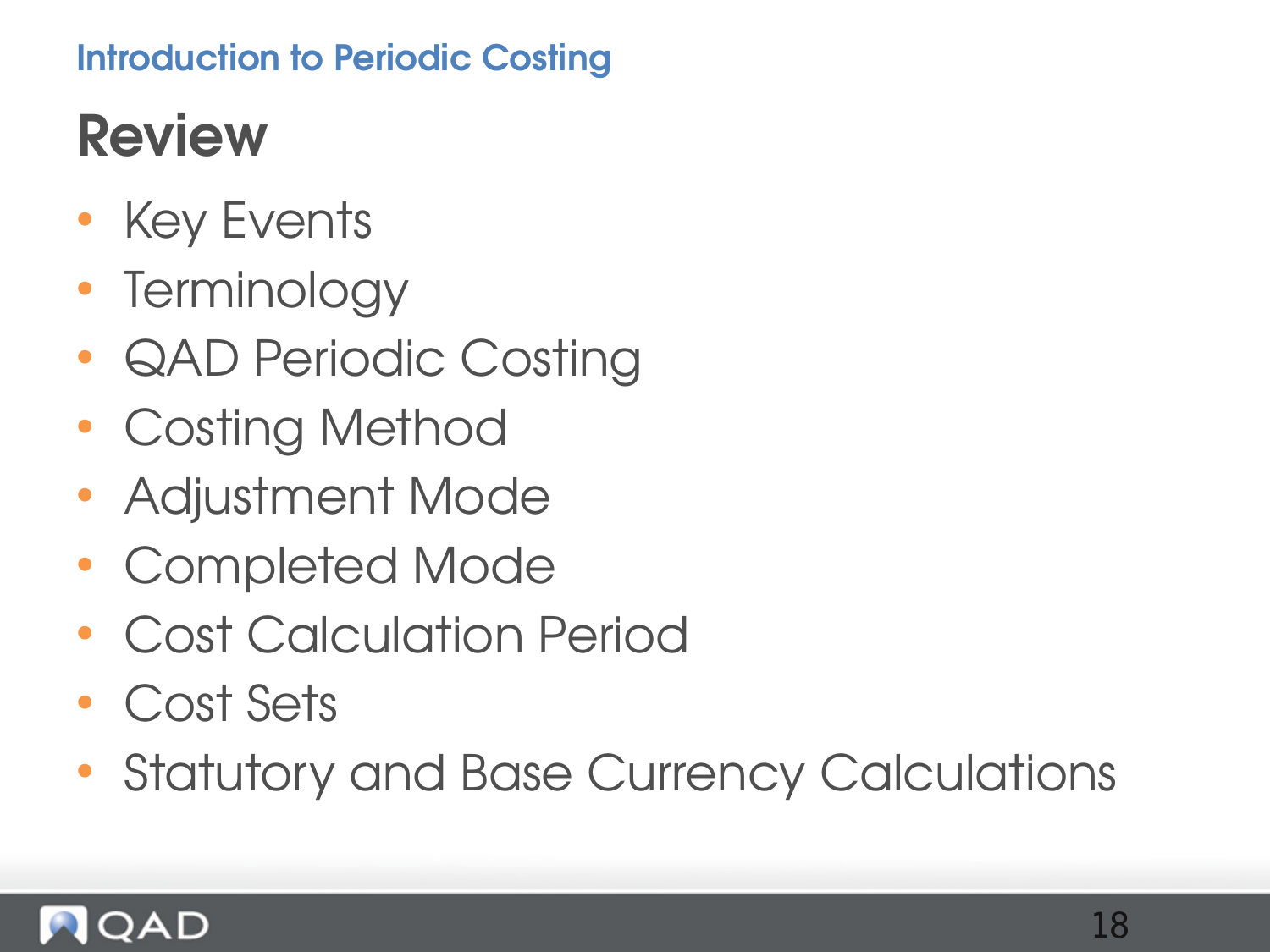

Introduction to Periodic Costing
# Review
Key Events
Terminology
QAD Periodic Costing
Costing Method
Adjustment Mode
Completed Mode
Cost Calculation Period
Cost Sets
Statutory and Base Currency Calculations

18